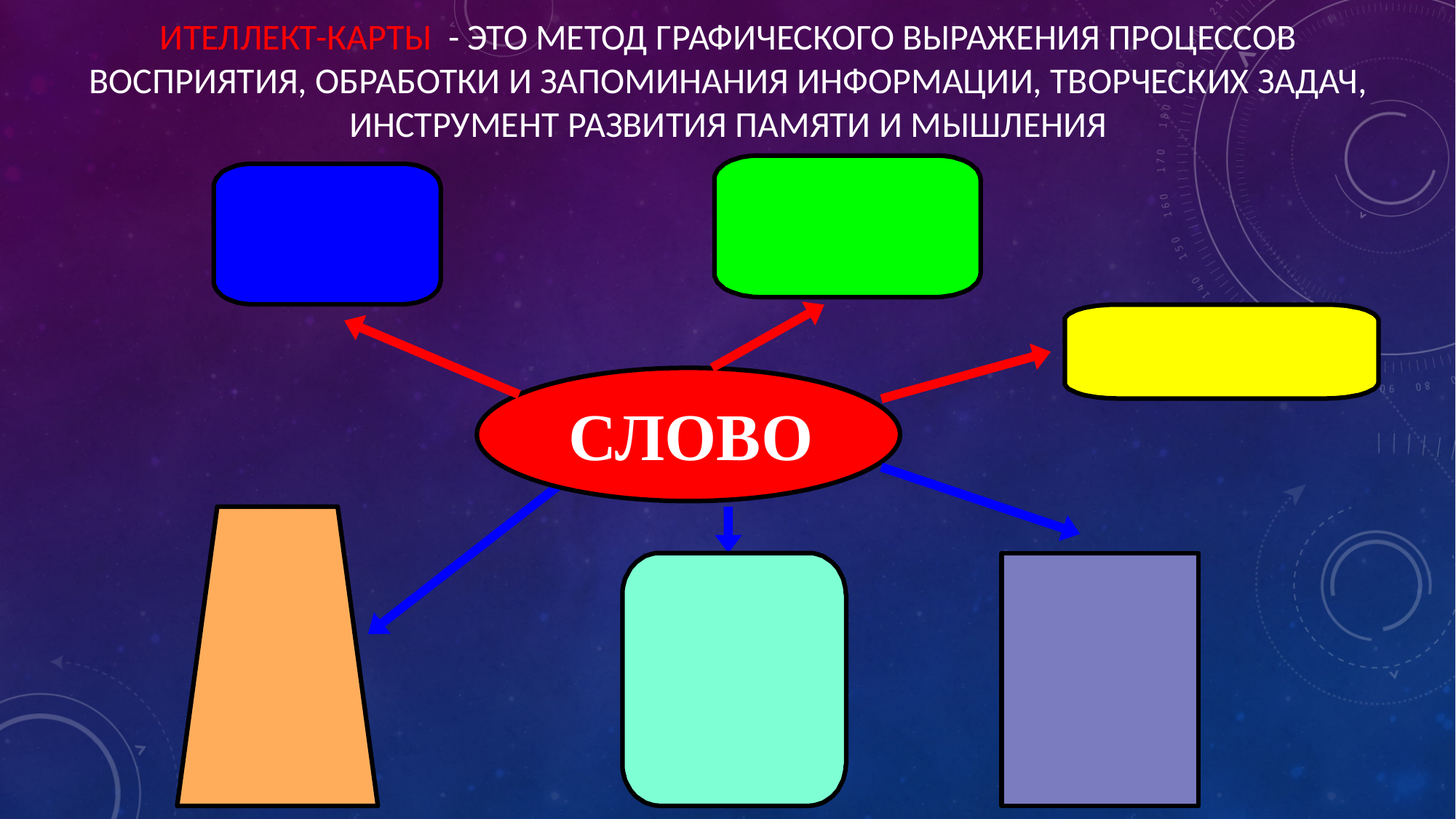

Ителлект-карты  - это метод графического выражения процессов восприятия, обработки и запоминания информации, творческих задач, инструмент развития памяти и мышления

СЛОВО